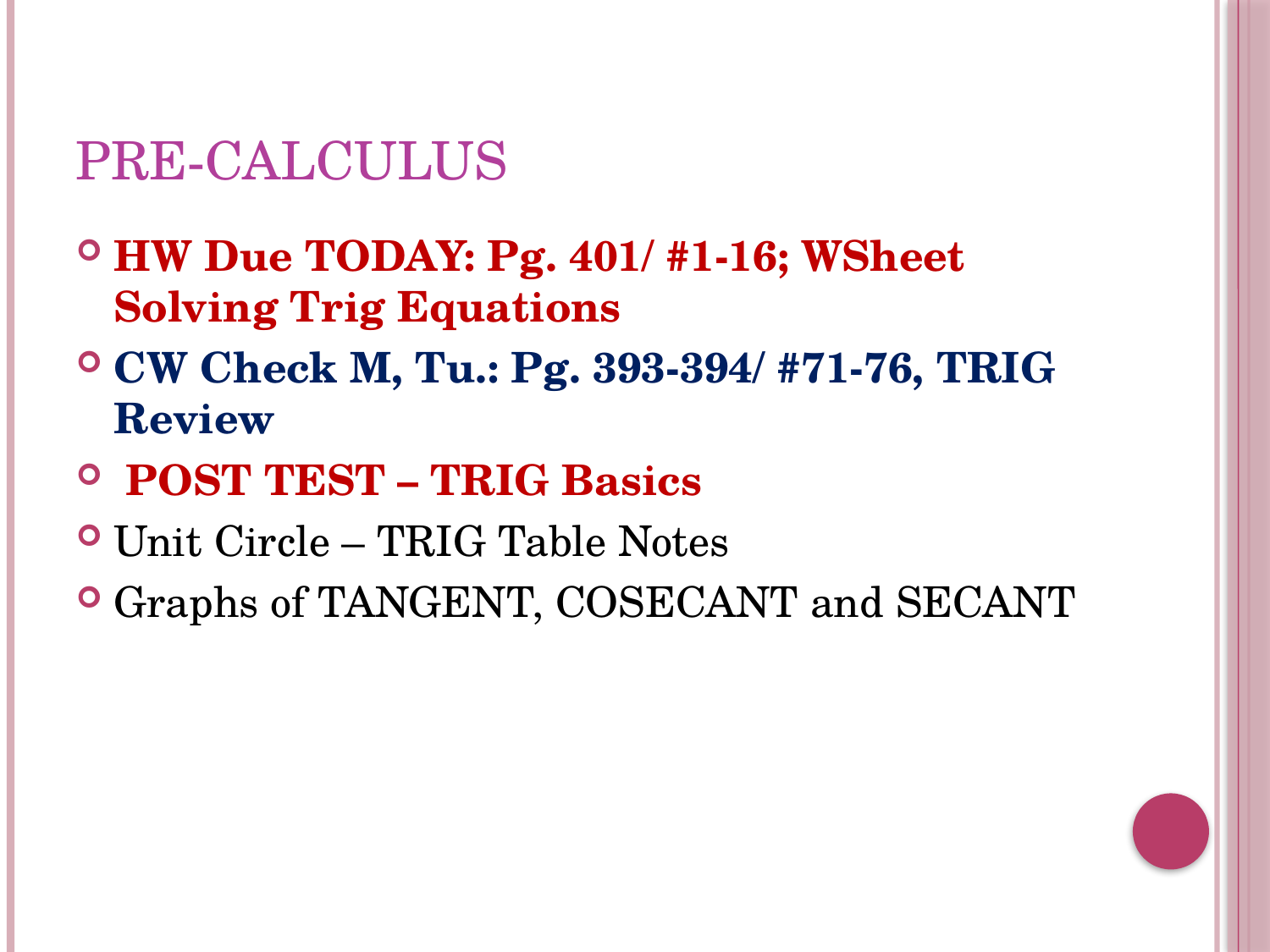

# Pre-Calculus
HW Due TODAY: Pg. 401/ #1-16; WSheet Solving Trig Equations
CW Check M, Tu.: Pg. 393-394/ #71-76, TRIG Review
 POST TEST – TRIG Basics
Unit Circle – TRIG Table Notes
Graphs of TANGENT, COSECANT and SECANT